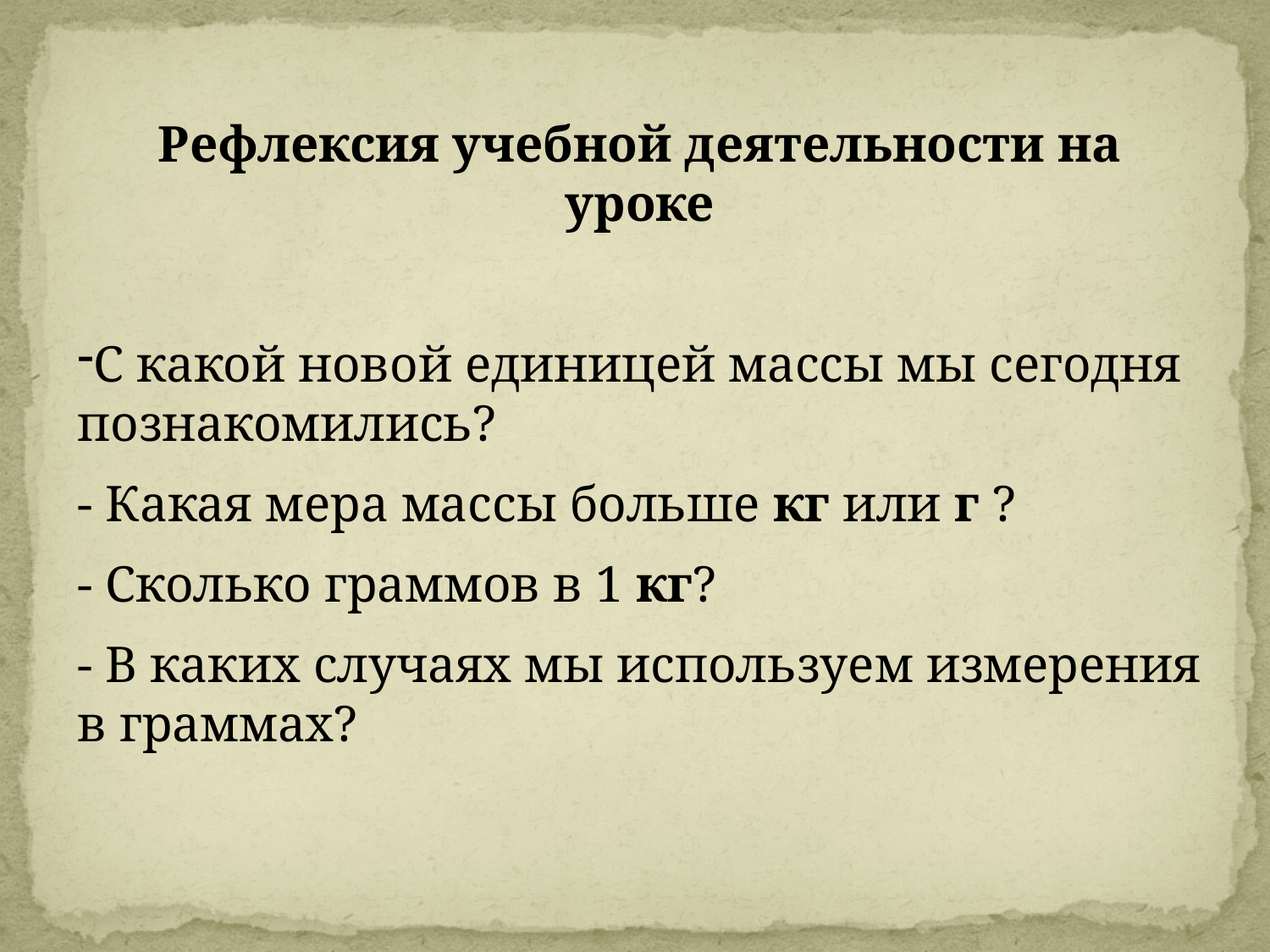

Рефлексия учебной деятельности на уроке

С какой новой единицей массы мы сегодня познакомились?
- Какая мера массы больше кг или г ?
- Сколько граммов в 1 кг?
- В каких случаях мы используем измерения в граммах?